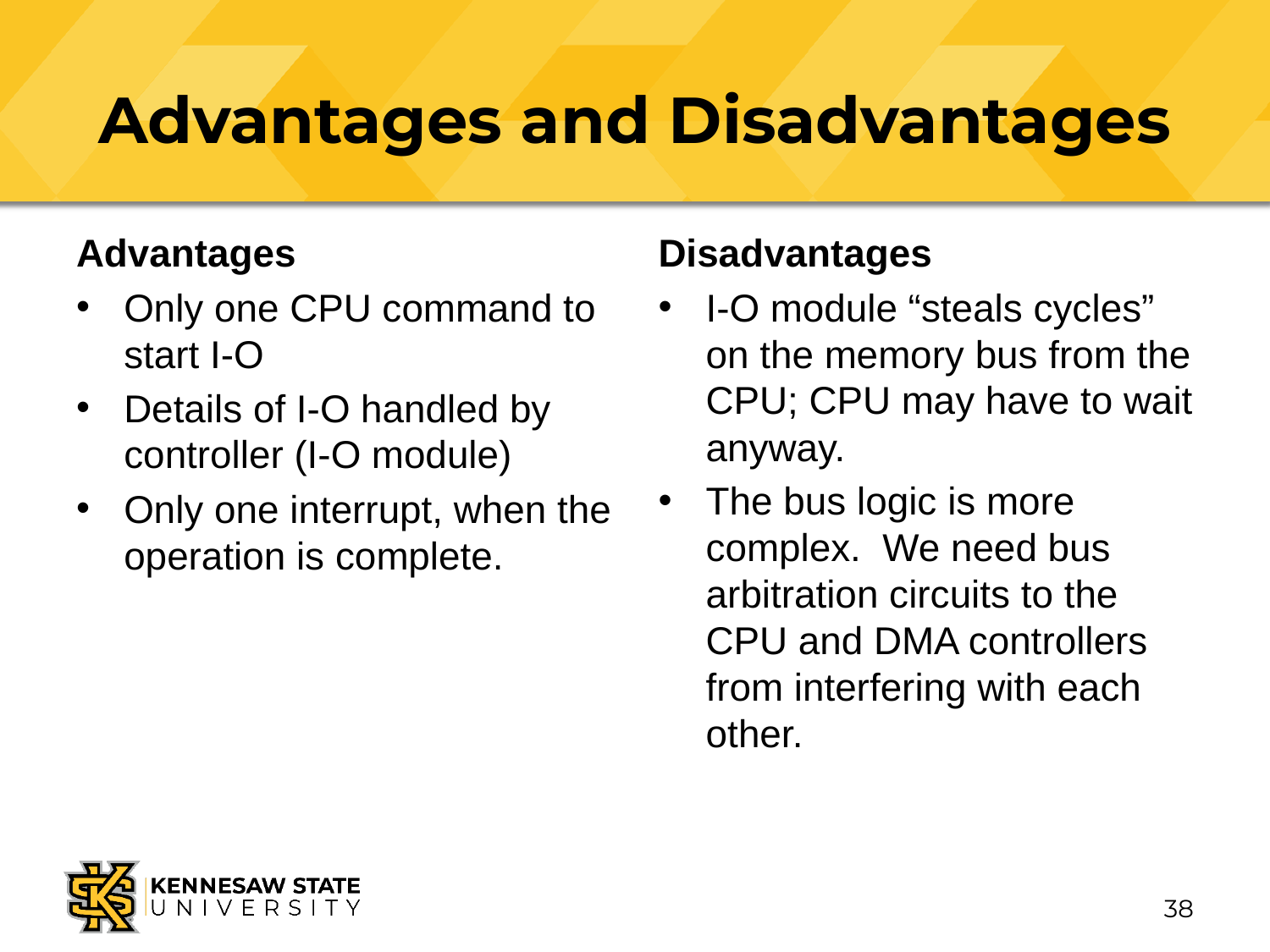

# Advantages and Disadvantages
Advantages
Only one CPU command to start I-O
Details of I-O handled by controller (I-O module)
Only one interrupt, when the operation is complete.
Disadvantages
I-O module “steals cycles” on the memory bus from the CPU; CPU may have to wait anyway.
The bus logic is more complex.  We need bus arbitration circuits to the CPU and DMA controllers from interfering with each other.
38